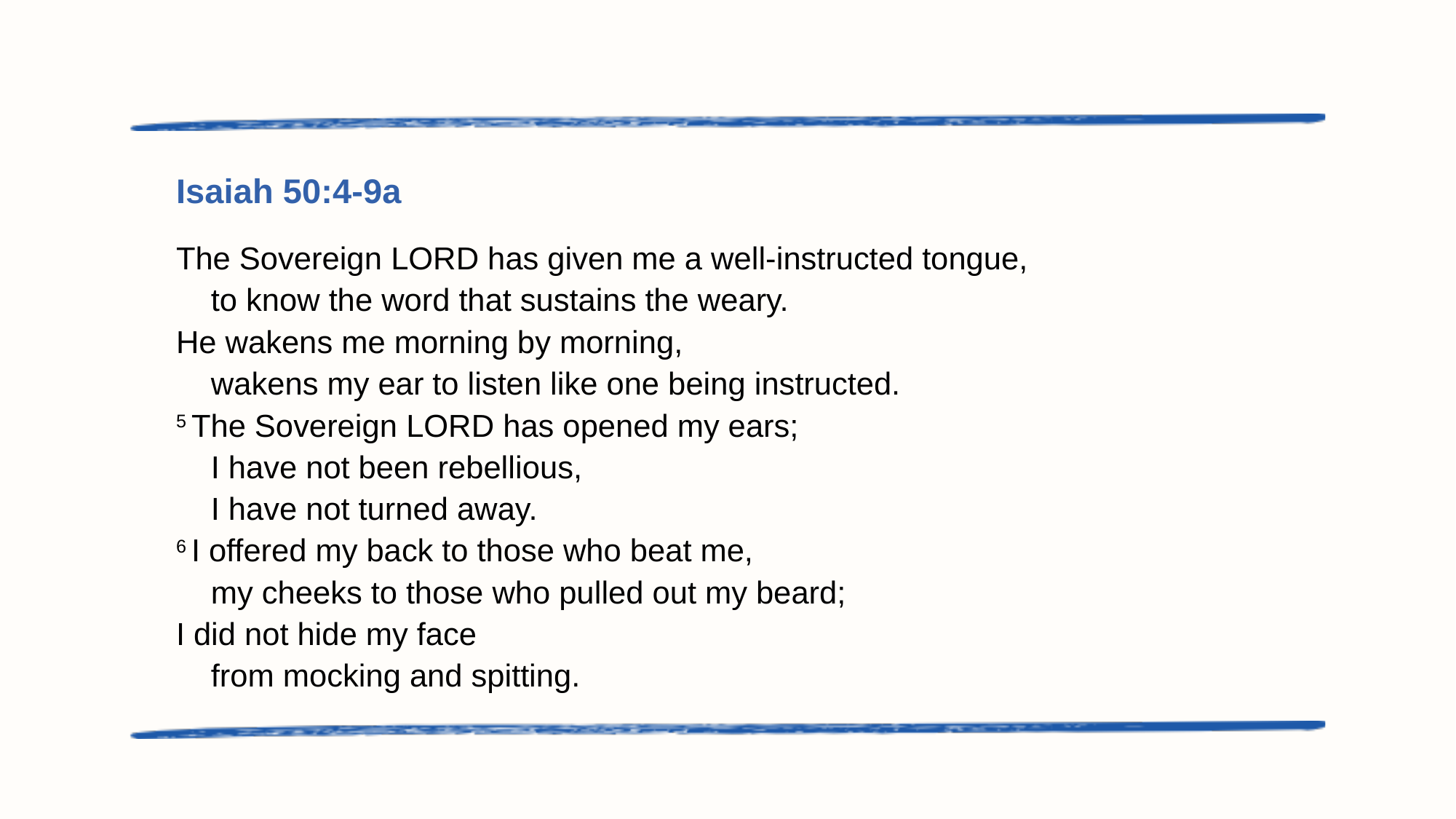

Isaiah 50:4-9a
The Sovereign Lord has given me a well-instructed tongue,
    to know the word that sustains the weary.
He wakens me morning by morning,
    wakens my ear to listen like one being instructed.
5 The Sovereign Lord has opened my ears;
    I have not been rebellious,
    I have not turned away.
6 I offered my back to those who beat me,
    my cheeks to those who pulled out my beard;
I did not hide my face
    from mocking and spitting.